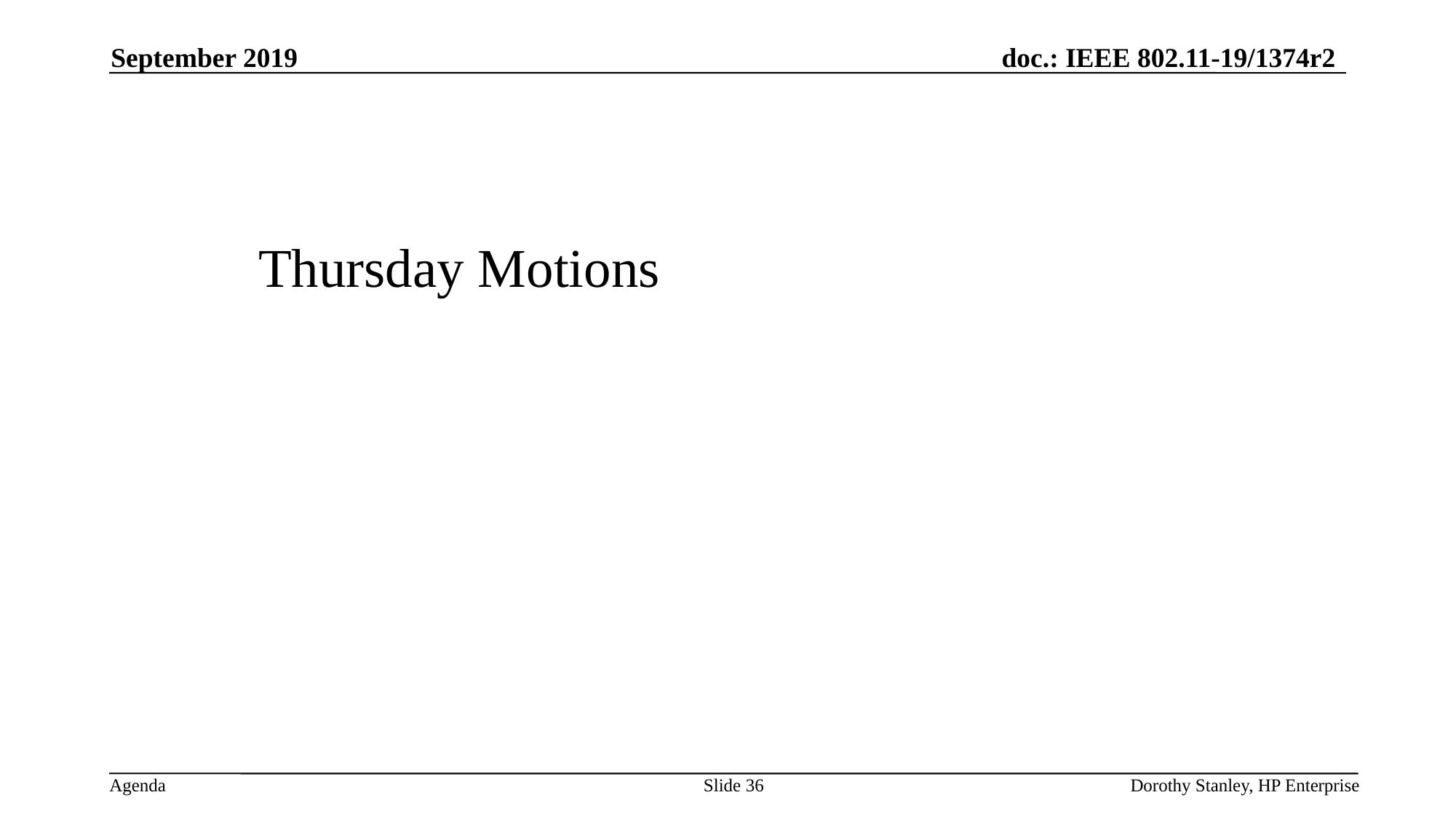

September 2019
Thursday Motions
Slide 36
Dorothy Stanley, HP Enterprise